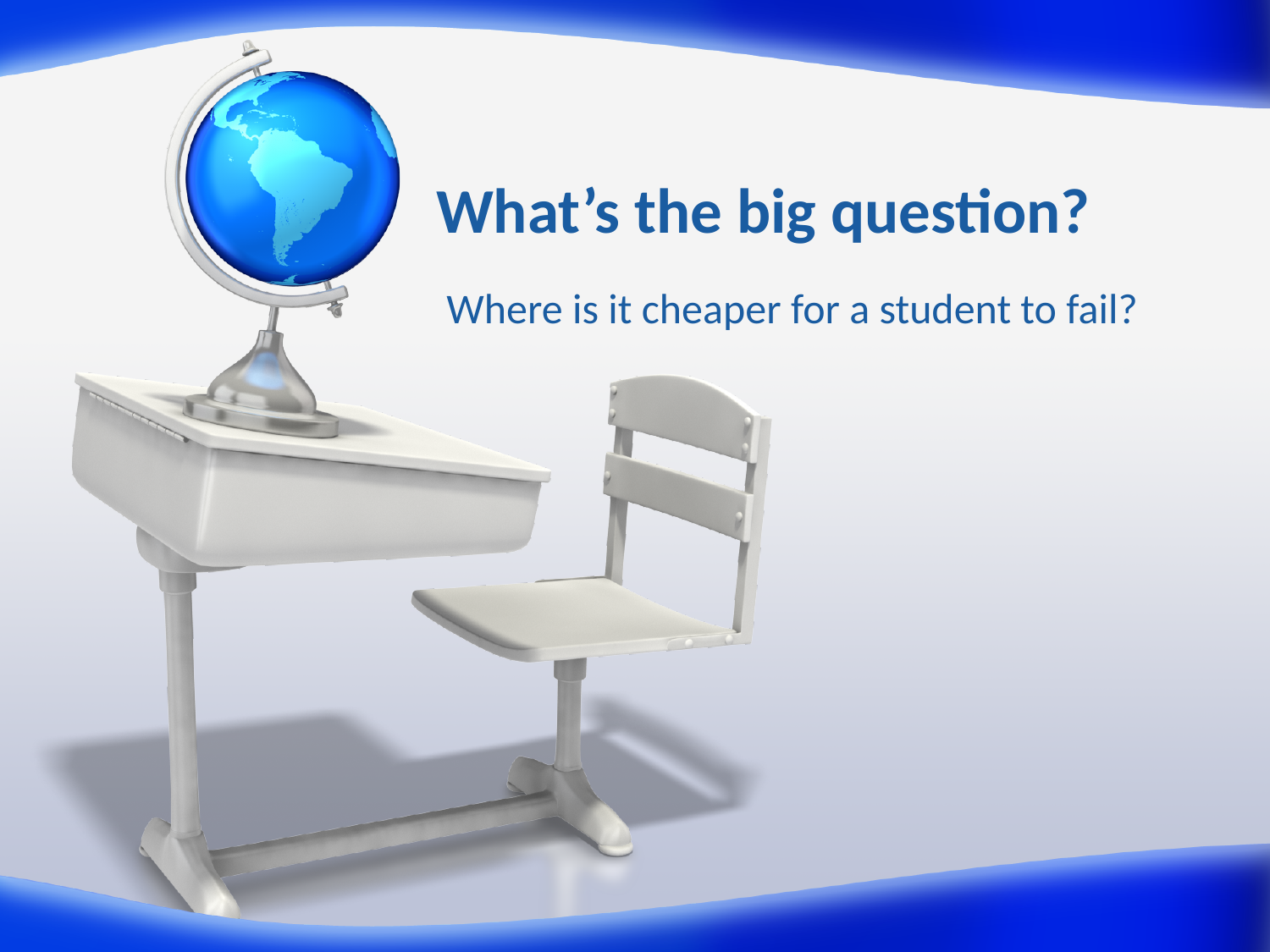

# What’s the big question?
Where is it cheaper for a student to fail?